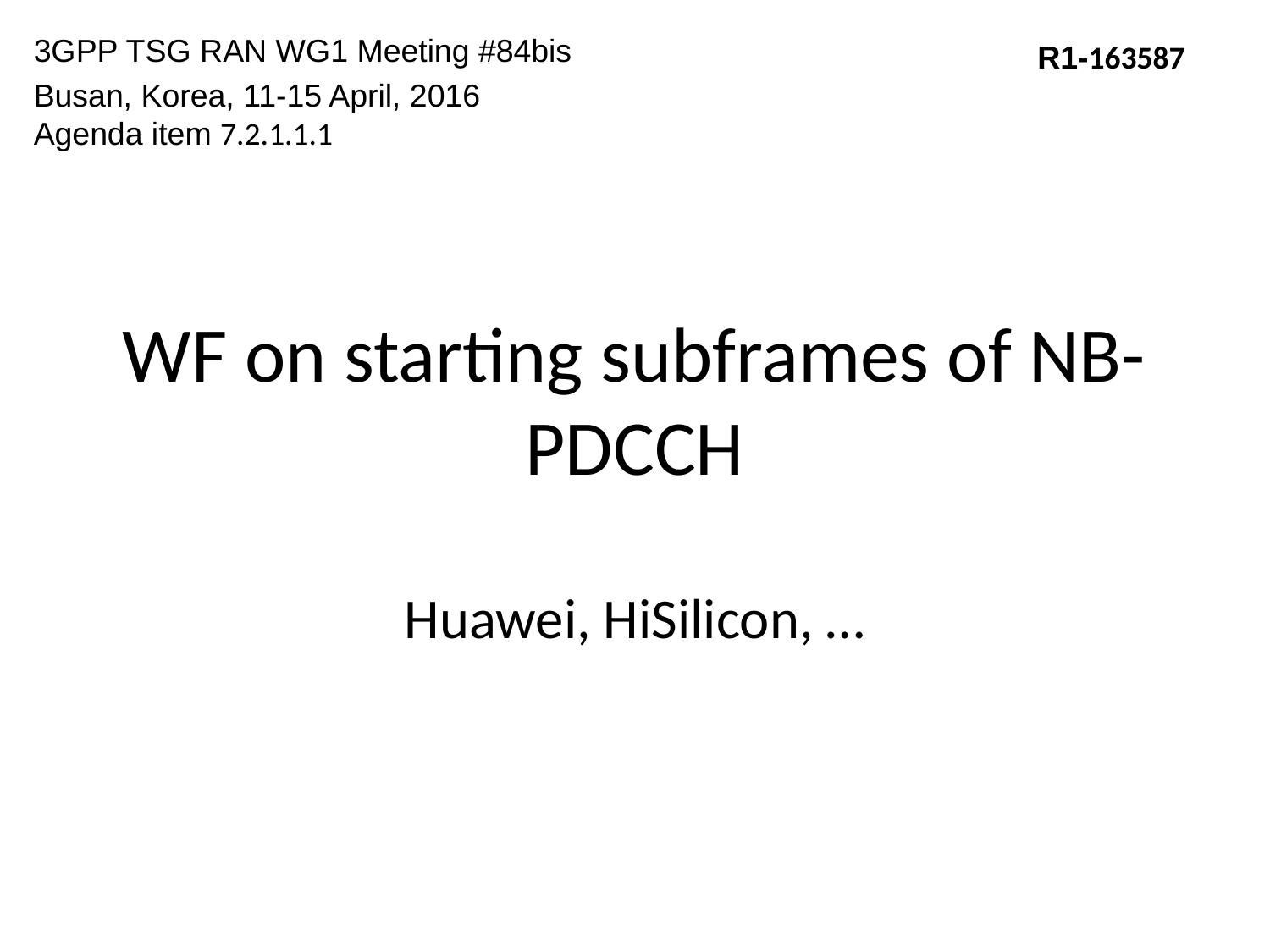

3GPP TSG RAN WG1 Meeting #84bis
Busan, Korea, 11-15 April, 2016
Agenda item 7.2.1.1.1
R1-163587
# WF on starting subframes of NB-PDCCH
Huawei, HiSilicon, …